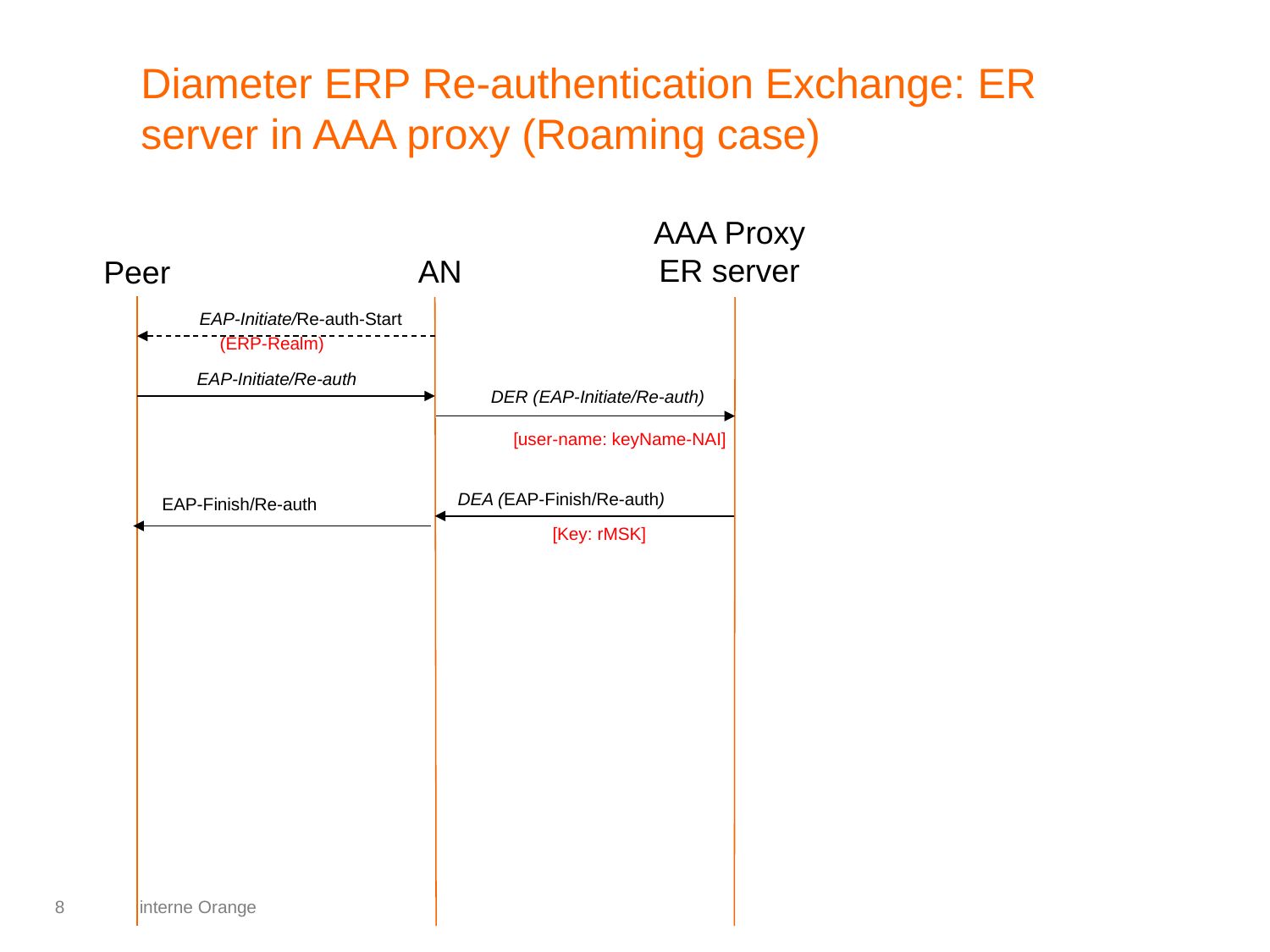

# Diameter ERP Re-authentication Exchange: ER server in AAA proxy (Roaming case)
AAA Proxy
ER server
AN
Peer
EAP-Initiate/Re-auth-Start
(ERP-Realm)
EAP-Initiate/Re-auth
DER (EAP-Initiate/Re-auth)
[user-name: keyName-NAI]
DEA (EAP-Finish/Re-auth)
EAP-Finish/Re-auth
[Key: rMSK]